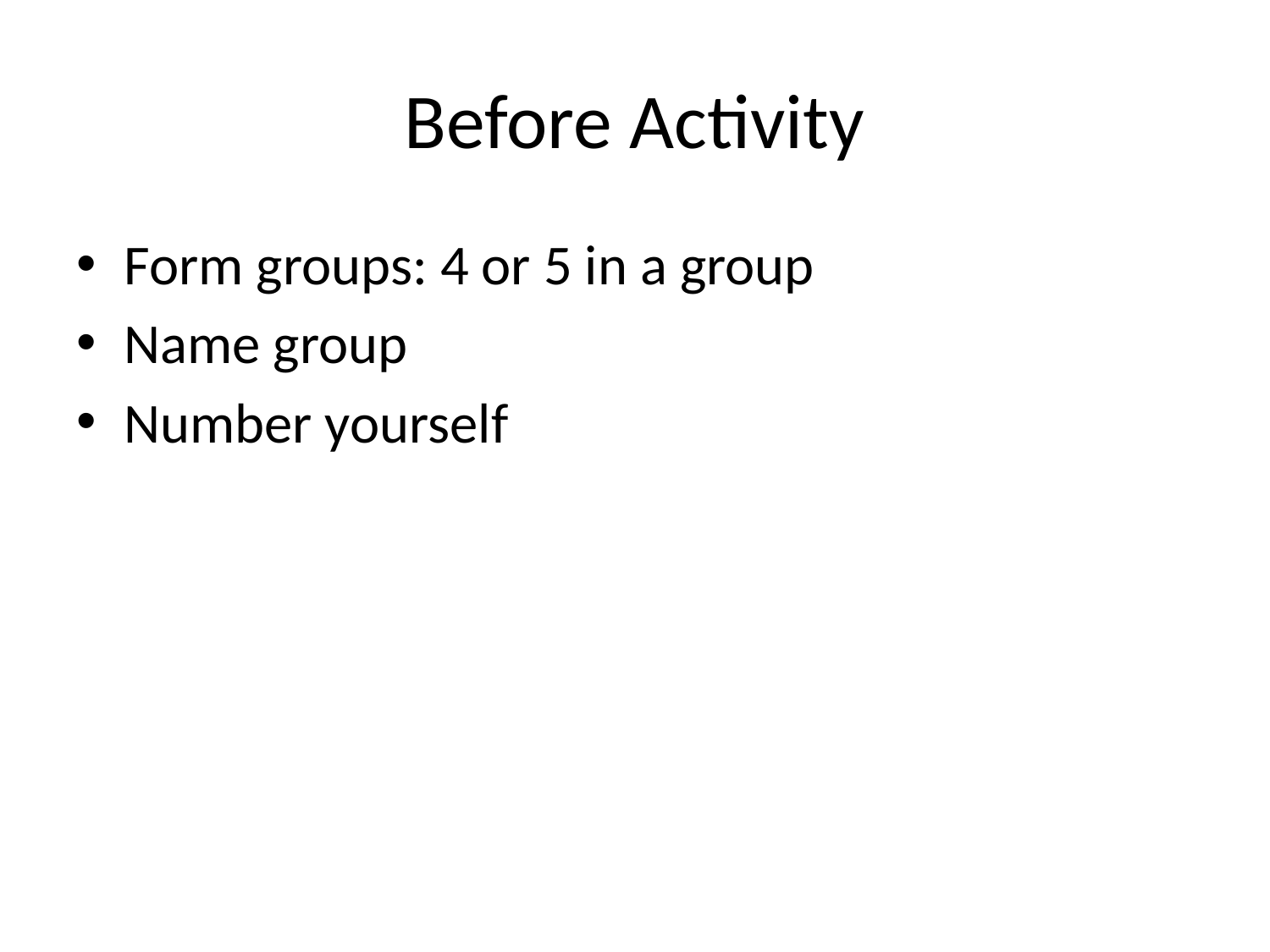

# Before Activity
Form groups: 4 or 5 in a group
Name group
Number yourself